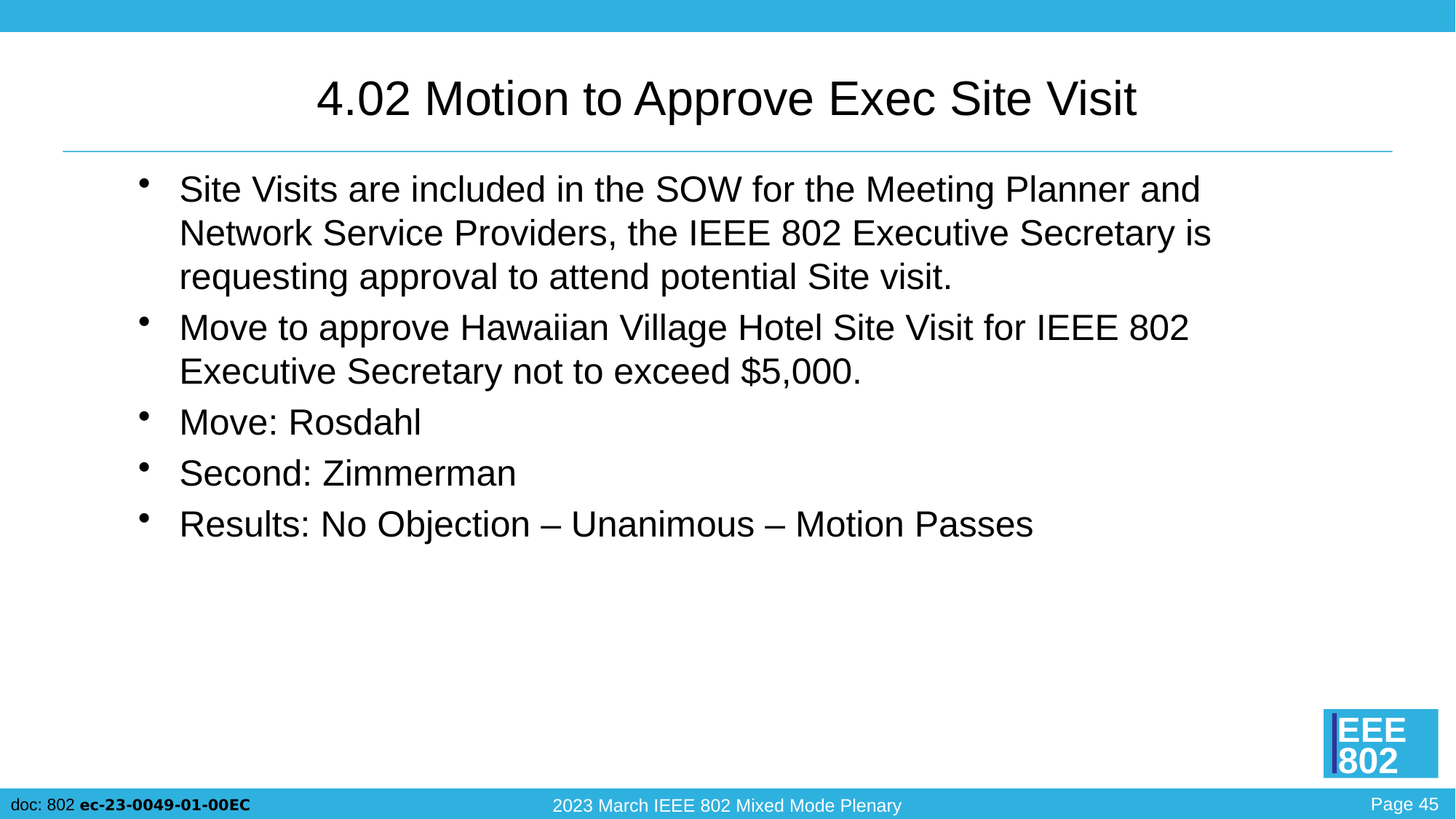

# 4.02 Motion to Approve Exec Site Visit
Site Visits are included in the SOW for the Meeting Planner and Network Service Providers, the IEEE 802 Executive Secretary is requesting approval to attend potential Site visit.
Move to approve Hawaiian Village Hotel Site Visit for IEEE 802 Executive Secretary not to exceed $5,000.
Move: Rosdahl
Second: Zimmerman
Results: No Objection – Unanimous – Motion Passes